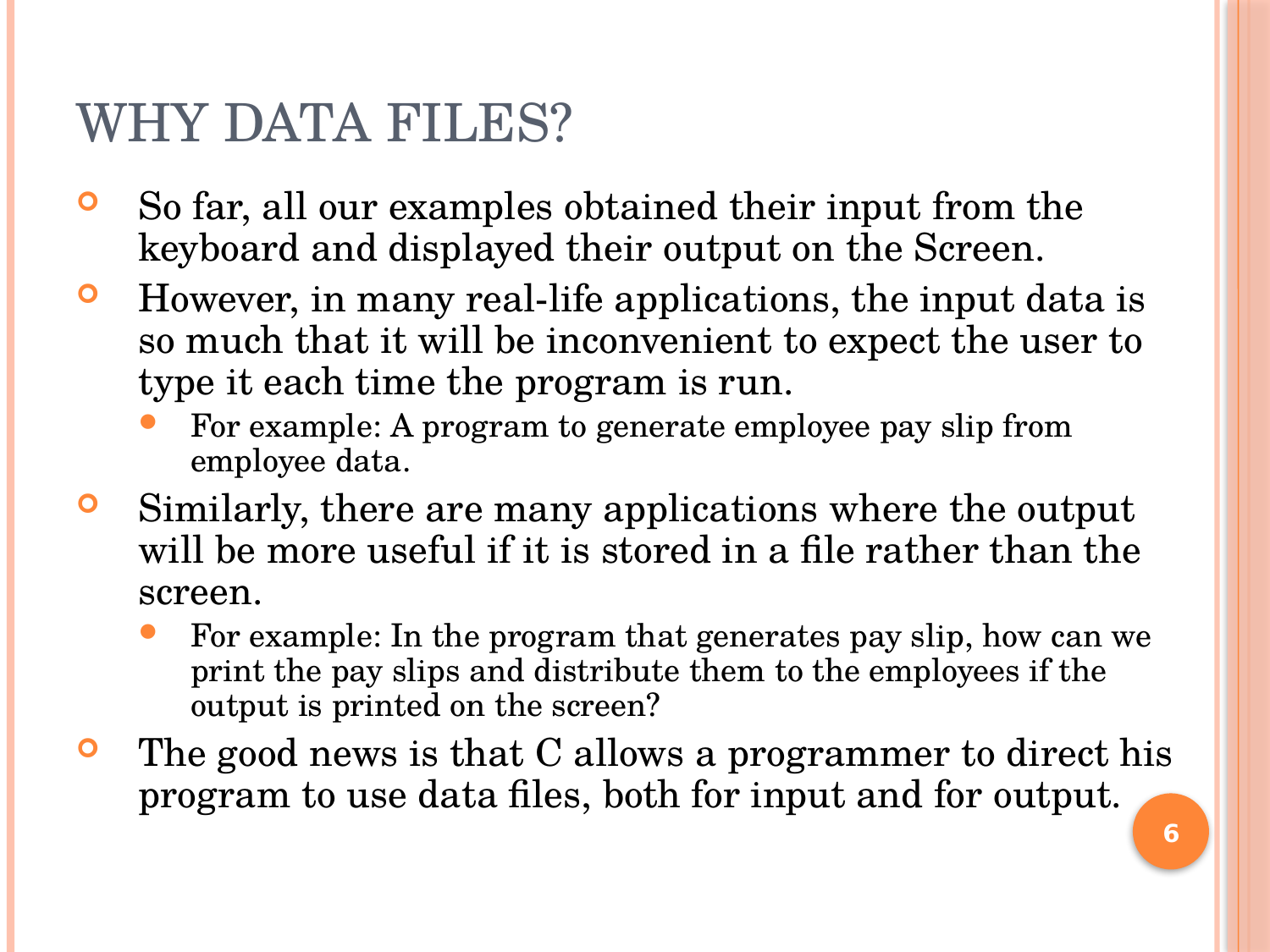

# Why data files?
So far, all our examples obtained their input from the keyboard and displayed their output on the Screen.
However, in many real-life applications, the input data is so much that it will be inconvenient to expect the user to type it each time the program is run.
For example: A program to generate employee pay slip from employee data.
Similarly, there are many applications where the output will be more useful if it is stored in a file rather than the screen.
For example: In the program that generates pay slip, how can we print the pay slips and distribute them to the employees if the output is printed on the screen?
The good news is that C allows a programmer to direct his program to use data files, both for input and for output.

6